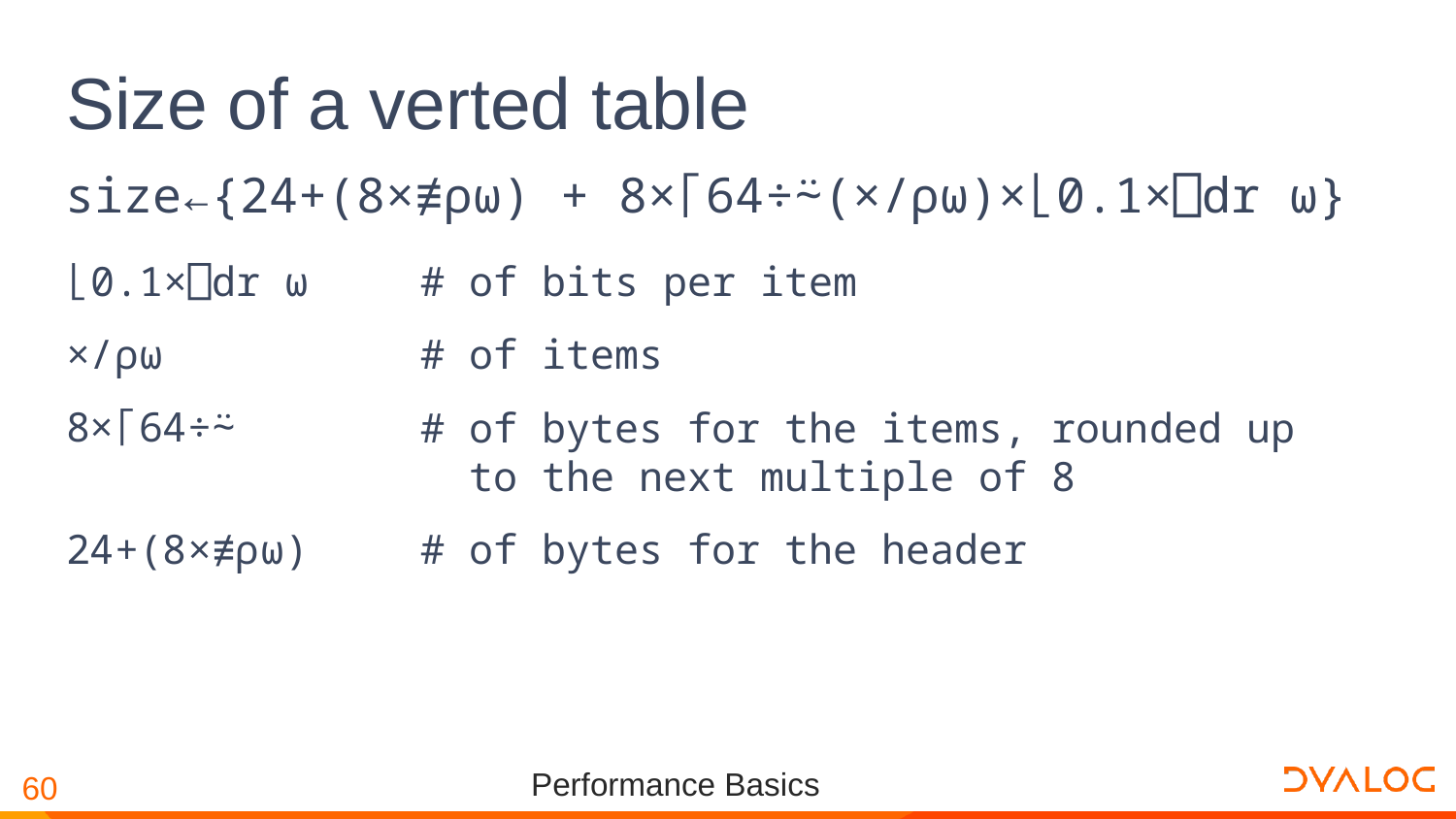

# Size of a verted table
size←{24+(8×≢⍴⍵) + 8×⌈64÷⍨(×/⍴⍵)×⌊0.1×⎕dr ⍵}

⌊0.1×⎕dr ⍵
×/⍴⍵
8×⌈64÷⍨
	      24+(8×≢⍴⍵)
# of bits per item
# of items
# of bytes for the items, rounded up     to the next multiple of 8
# of bytes for the header